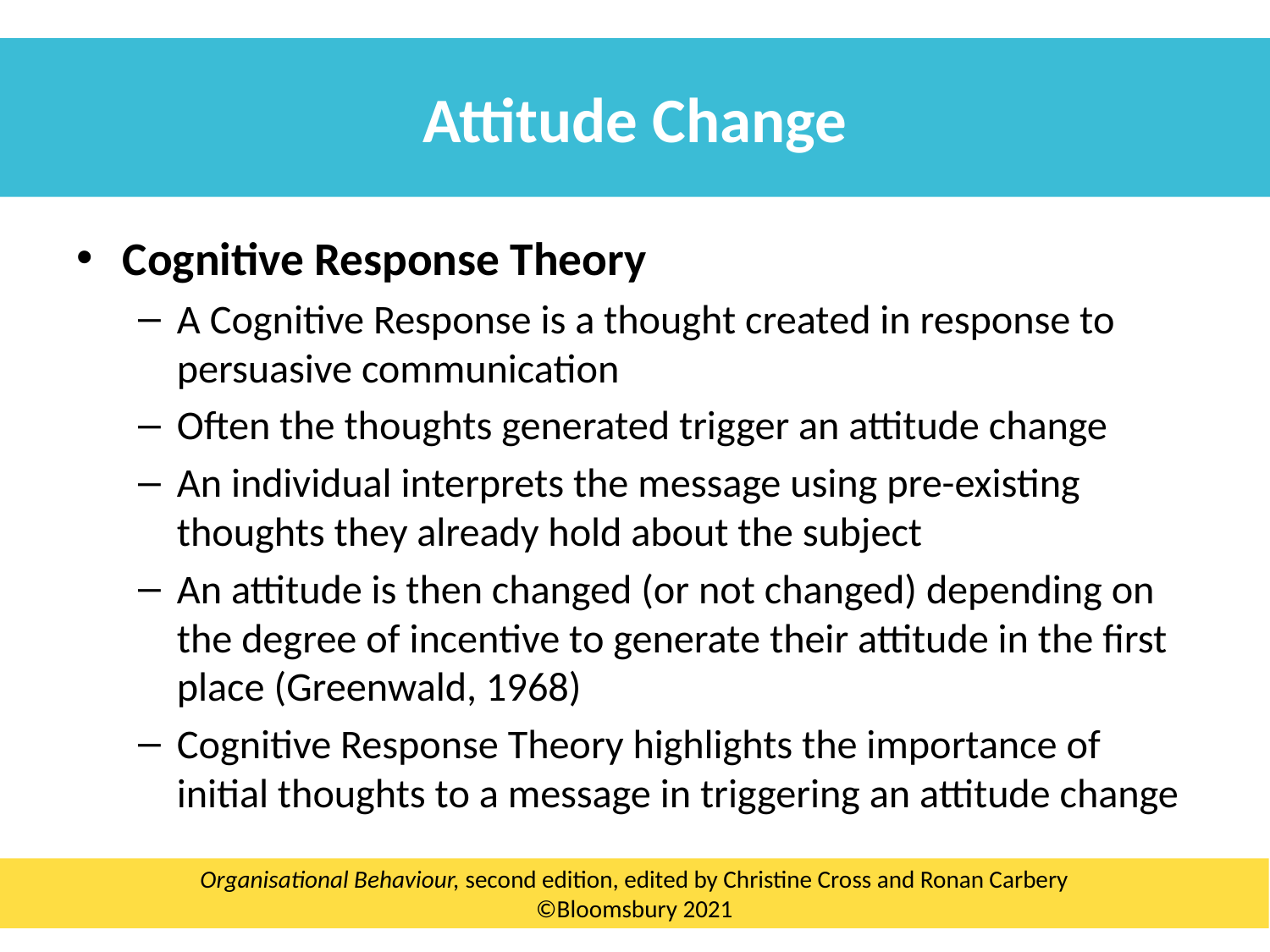

Attitude Change
Cognitive Response Theory
A Cognitive Response is a thought created in response to persuasive communication
Often the thoughts generated trigger an attitude change
An individual interprets the message using pre-existing thoughts they already hold about the subject
An attitude is then changed (or not changed) depending on the degree of incentive to generate their attitude in the first place (Greenwald, 1968)
Cognitive Response Theory highlights the importance of initial thoughts to a message in triggering an attitude change